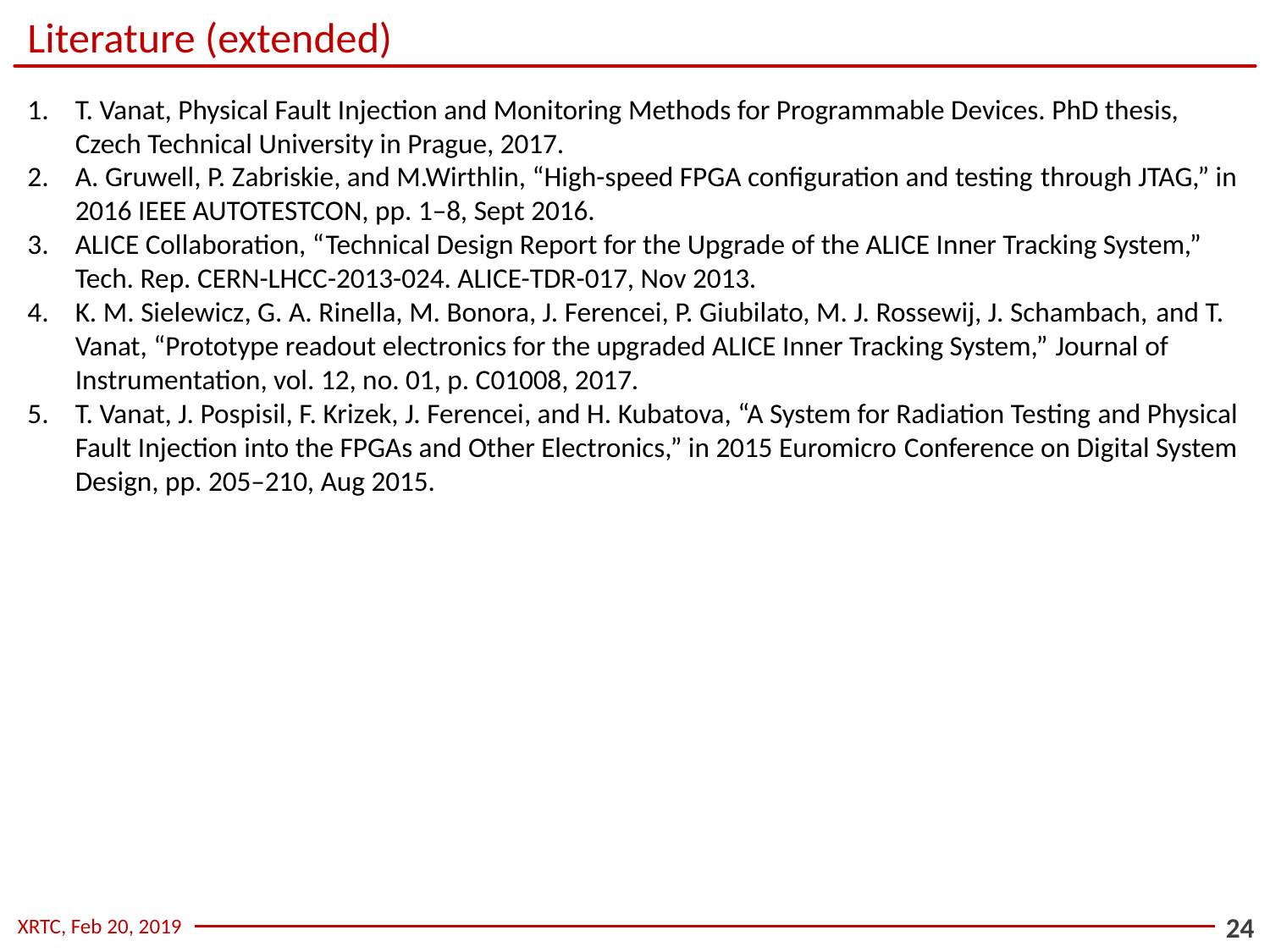

Literature (extended)
T. Vanat, Physical Fault Injection and Monitoring Methods for Programmable Devices. PhD thesis, Czech Technical University in Prague, 2017.
A. Gruwell, P. Zabriskie, and M.Wirthlin, “High-speed FPGA configuration and testing through JTAG,” in 2016 IEEE AUTOTESTCON, pp. 1–8, Sept 2016.
ALICE Collaboration, “Technical Design Report for the Upgrade of the ALICE Inner Tracking System,” Tech. Rep. CERN-LHCC-2013-024. ALICE-TDR-017, Nov 2013.
K. M. Sielewicz, G. A. Rinella, M. Bonora, J. Ferencei, P. Giubilato, M. J. Rossewij, J. Schambach, and T. Vanat, “Prototype readout electronics for the upgraded ALICE Inner Tracking System,” Journal of Instrumentation, vol. 12, no. 01, p. C01008, 2017.
T. Vanat, J. Pospisil, F. Krizek, J. Ferencei, and H. Kubatova, “A System for Radiation Testing and Physical Fault Injection into the FPGAs and Other Electronics,” in 2015 Euromicro Conference on Digital System Design, pp. 205–210, Aug 2015.